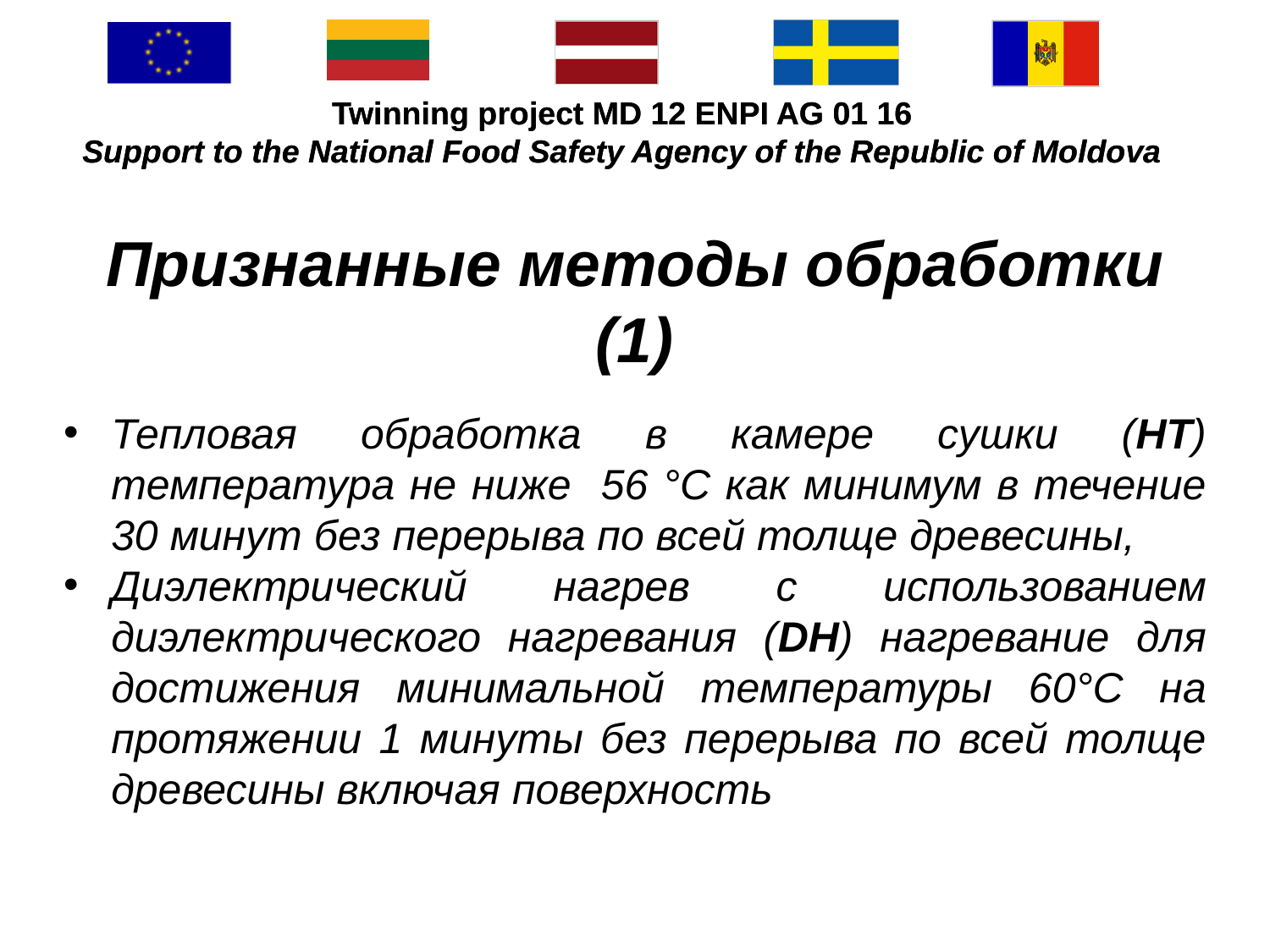

#
Признанные методы обработки (1)
Тепловая обработка в камере сушки (HT) температура не ниже  56 °C как минимум в течение 30 минут без перерыва по всей толще древесины,
Диэлектрический нагрев с использованием диэлектрического нагревания (DH) нагревание для достижения минимальной температуры 60°C на протяжении 1 минуты без перерыва по всей толще древесины включая поверхность